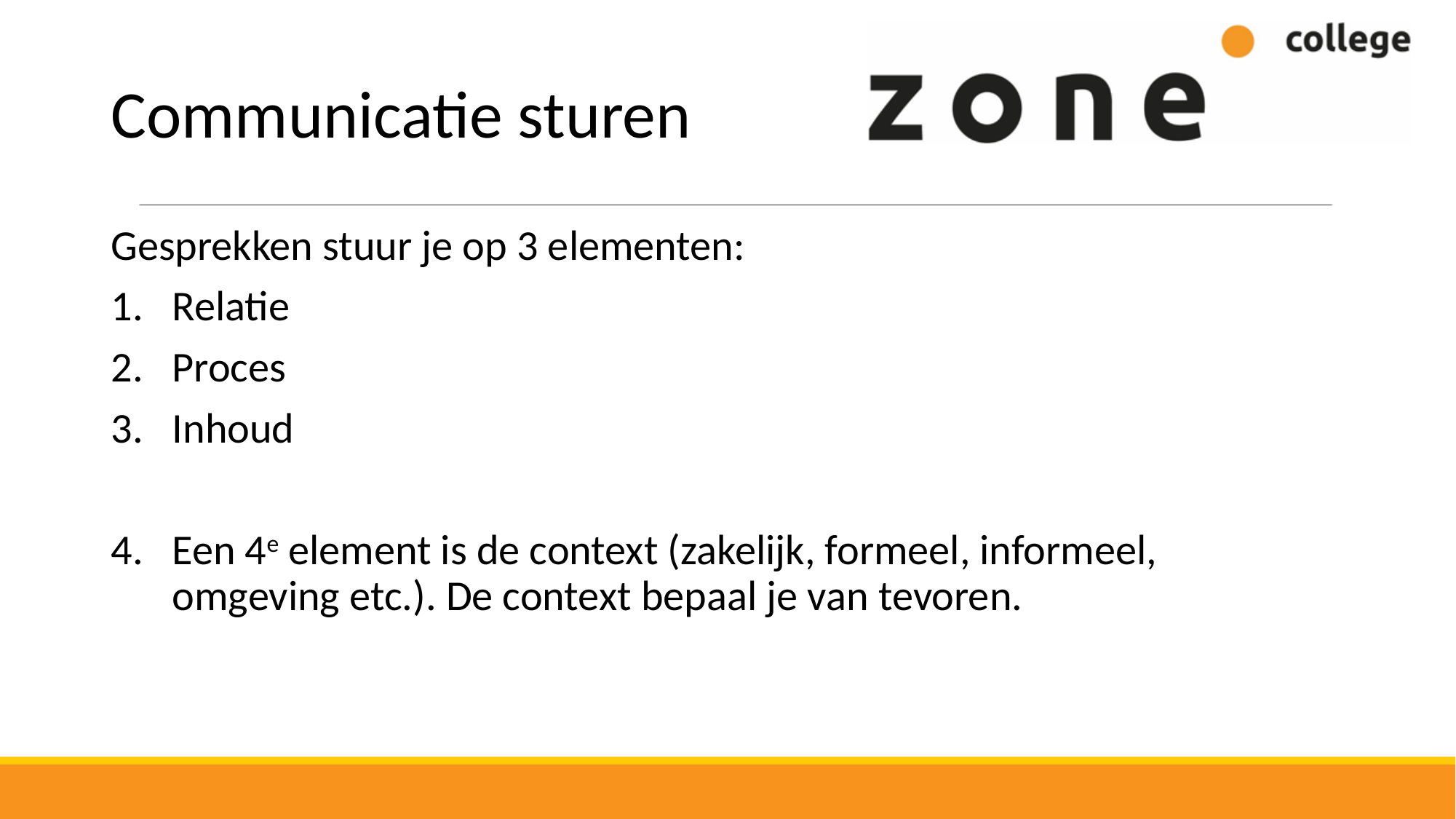

# Communicatie sturen
Gesprekken stuur je op 3 elementen:
Relatie
Proces
Inhoud

Een 4e element is de context (zakelijk, formeel, informeel, omgeving etc.). De context bepaal je van tevoren.